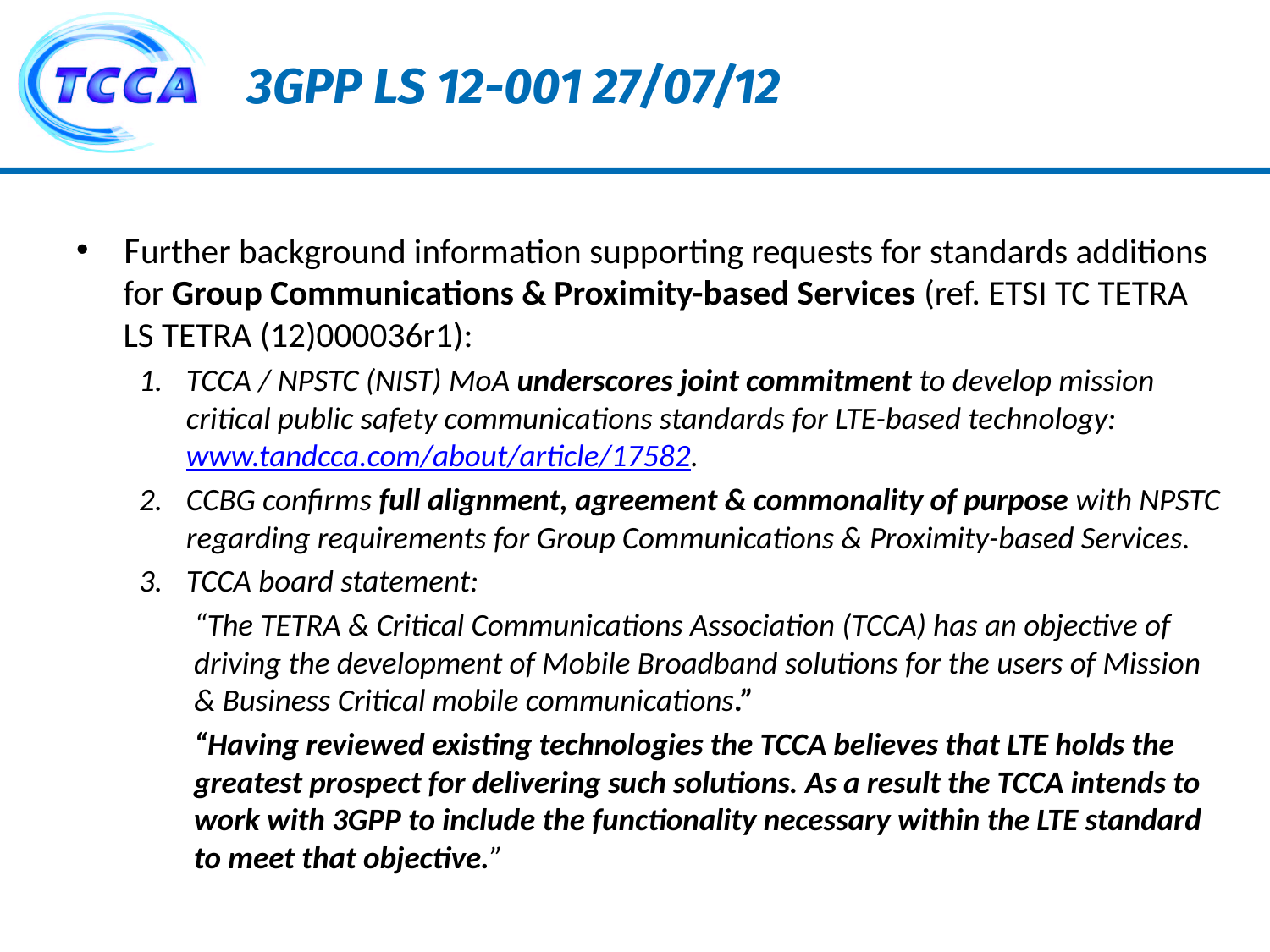

# 3GPP LS 12-001 27/07/12
Further background information supporting requests for standards additions for Group Communications & Proximity-based Services (ref. ETSI TC TETRA LS TETRA (12)000036r1):
TCCA / NPSTC (NIST) MoA underscores joint commitment to develop mission critical public safety communications standards for LTE-based technology: www.tandcca.com/about/article/17582.
CCBG confirms full alignment, agreement & commonality of purpose with NPSTC regarding requirements for Group Communications & Proximity-based Services.
TCCA board statement:
“The TETRA & Critical Communications Association (TCCA) has an objective of driving the development of Mobile Broadband solutions for the users of Mission & Business Critical mobile communications.”
“Having reviewed existing technologies the TCCA believes that LTE holds the greatest prospect for delivering such solutions. As a result the TCCA intends to work with 3GPP to include the functionality necessary within the LTE standard to meet that objective.”